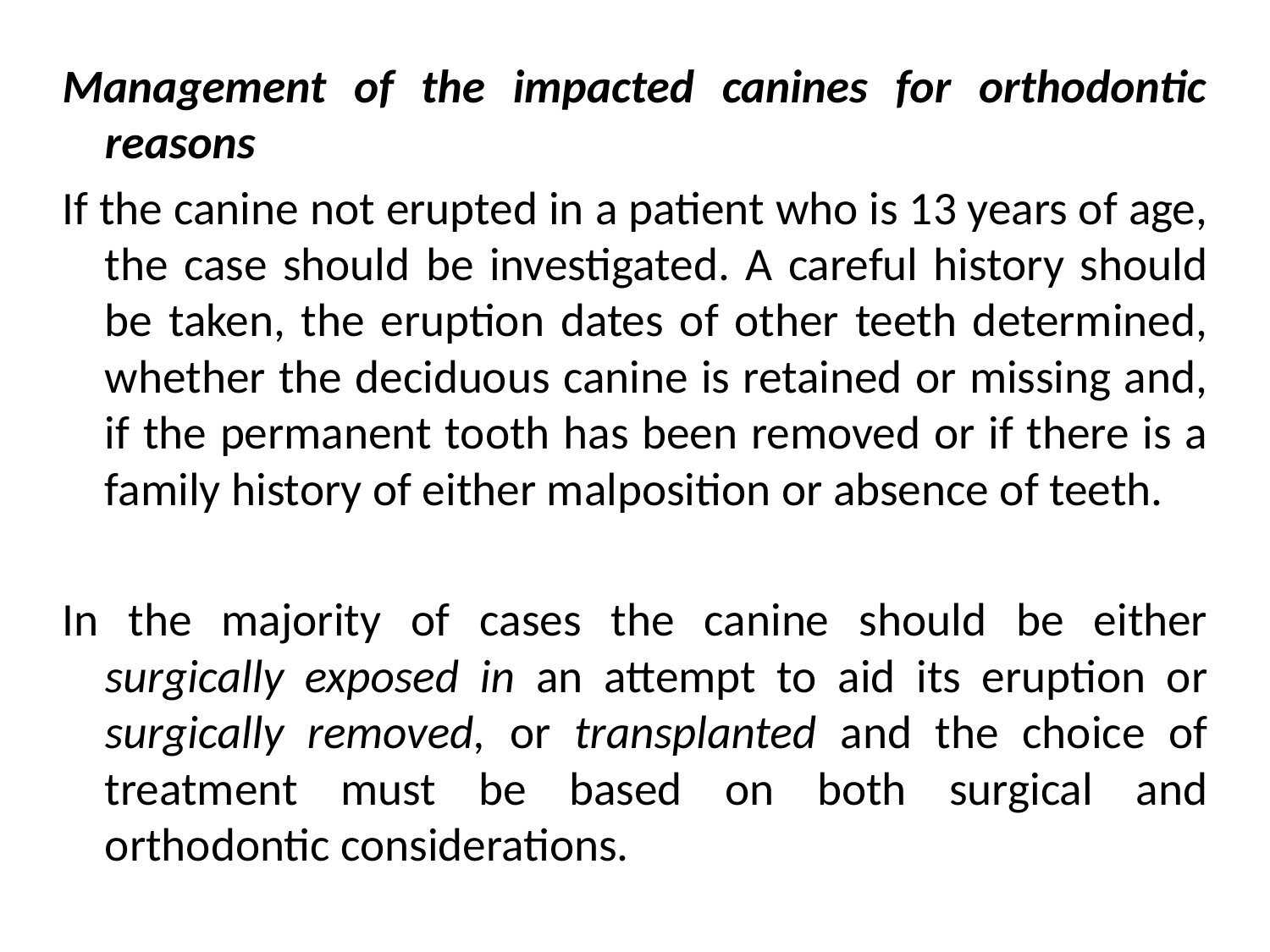

Management of the impacted canines for orthodontic reasons
If the canine not erupted in a patient who is 13 years of age, the case should be investigated. A careful history should be taken, the eruption dates of other teeth determined, whether the deciduous canine is retained or missing and, if the permanent tooth has been removed or if there is a family history of either malposition or absence of teeth.

In the majority of cases the canine should be either surgically exposed in an attempt to aid its eruption or surgically removed, or transplanted and the choice of treatment must be based on both surgical and orthodontic considerations.